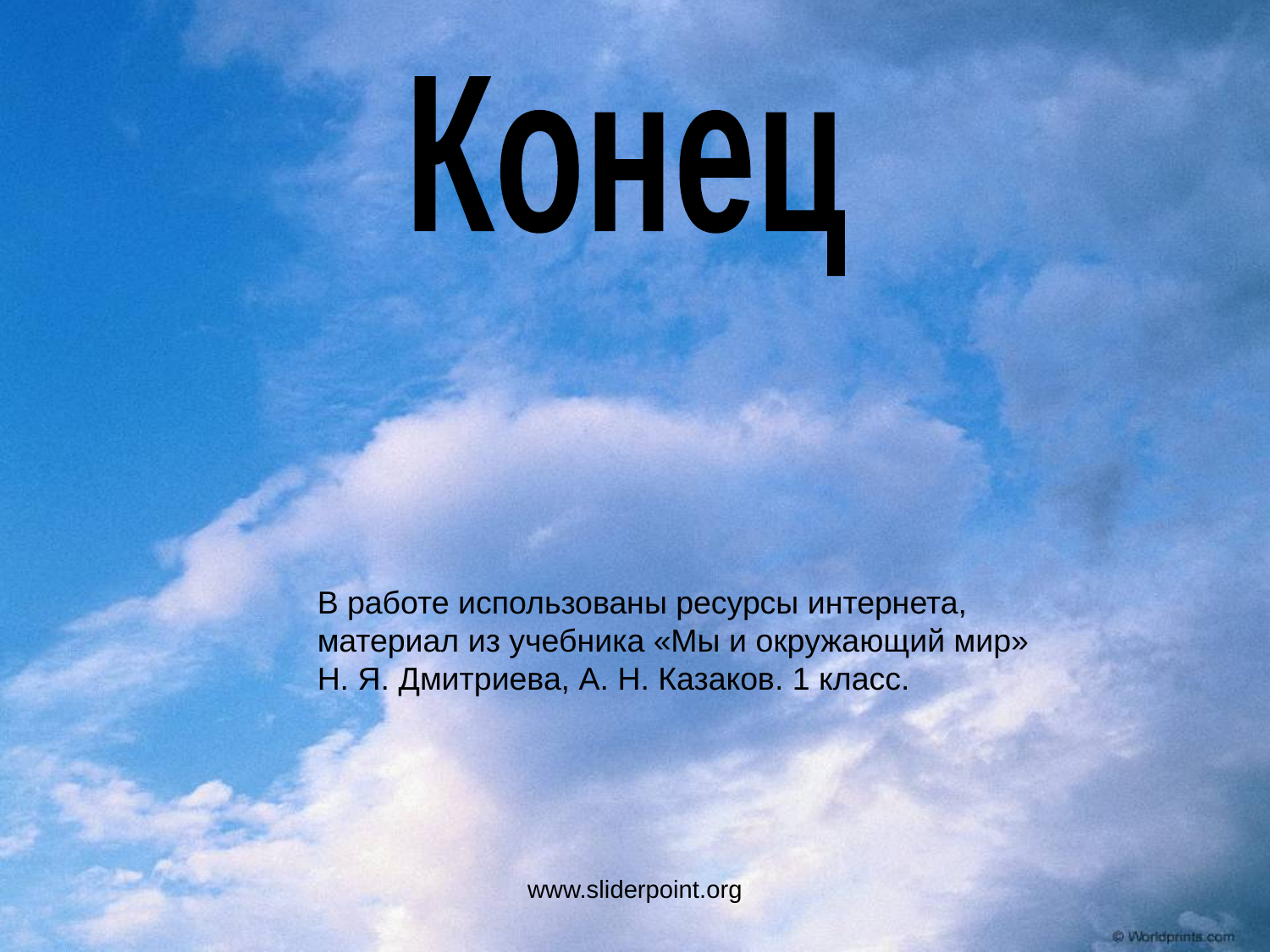

#
Конец
В работе использованы ресурсы интернета,
материал из учебника «Мы и окружающий мир»
Н. Я. Дмитриева, А. Н. Казаков. 1 класс.
www.sliderpoint.org